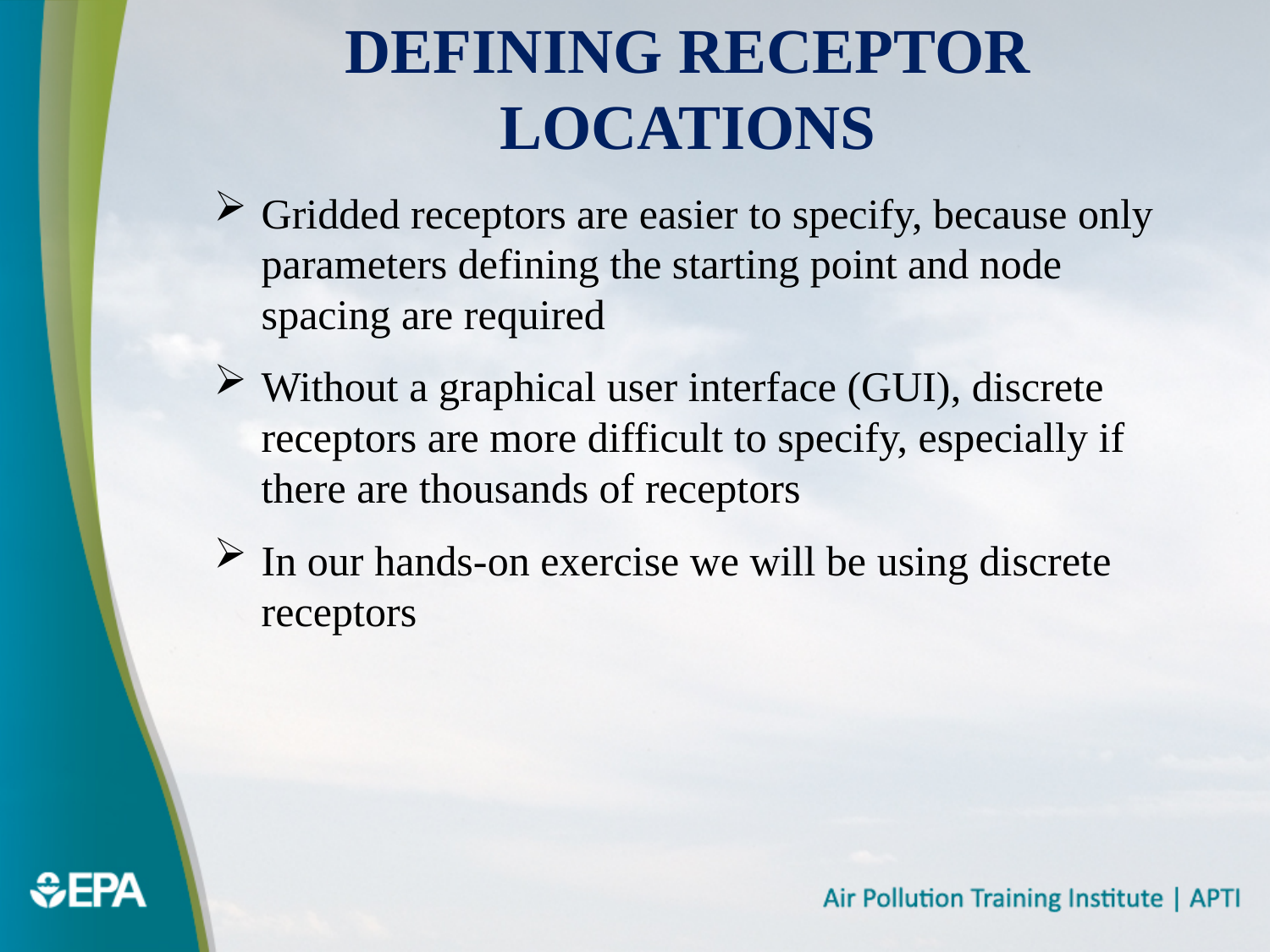

# Defining Receptor Locations
Gridded receptors are easier to specify, because only parameters defining the starting point and node spacing are required
Without a graphical user interface (GUI), discrete receptors are more difficult to specify, especially if there are thousands of receptors
In our hands-on exercise we will be using discrete receptors